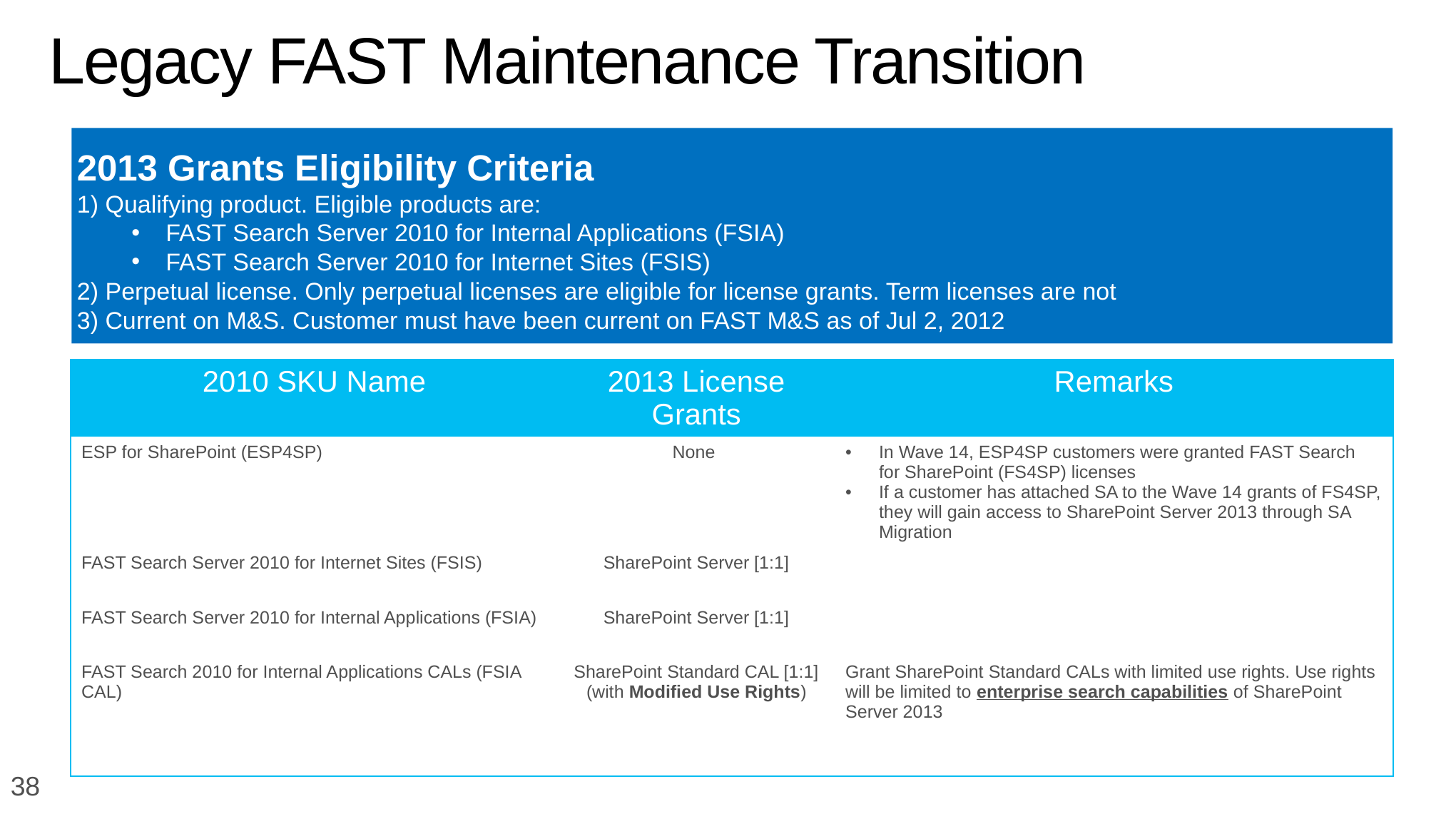

# Legacy FAST Maintenance Transition

2013 Grants Eligibility Criteria
1) Qualifying product. Eligible products are:
FAST Search Server 2010 for Internal Applications (FSIA)
FAST Search Server 2010 for Internet Sites (FSIS)
2) Perpetual license. Only perpetual licenses are eligible for license grants. Term licenses are not
3) Current on M&S. Customer must have been current on FAST M&S as of Jul 2, 2012

| 2010 SKU Name | 2013 License Grants | Remarks |
| --- | --- | --- |
| ESP for SharePoint (ESP4SP) | None | In Wave 14, ESP4SP customers were granted FAST Search for SharePoint (FS4SP) licenses If a customer has attached SA to the Wave 14 grants of FS4SP, they will gain access to SharePoint Server 2013 through SA Migration |
| FAST Search Server 2010 for Internet Sites (FSIS) | SharePoint Server [1:1] |  |
| FAST Search Server 2010 for Internal Applications (FSIA) | SharePoint Server [1:1] |  |
| FAST Search 2010 for Internal Applications CALs (FSIA CAL) | SharePoint Standard CAL [1:1] (with Modified Use Rights) | Grant SharePoint Standard CALs with limited use rights. Use rights will be limited to enterprise search capabilities of SharePoint Server 2013 |
38